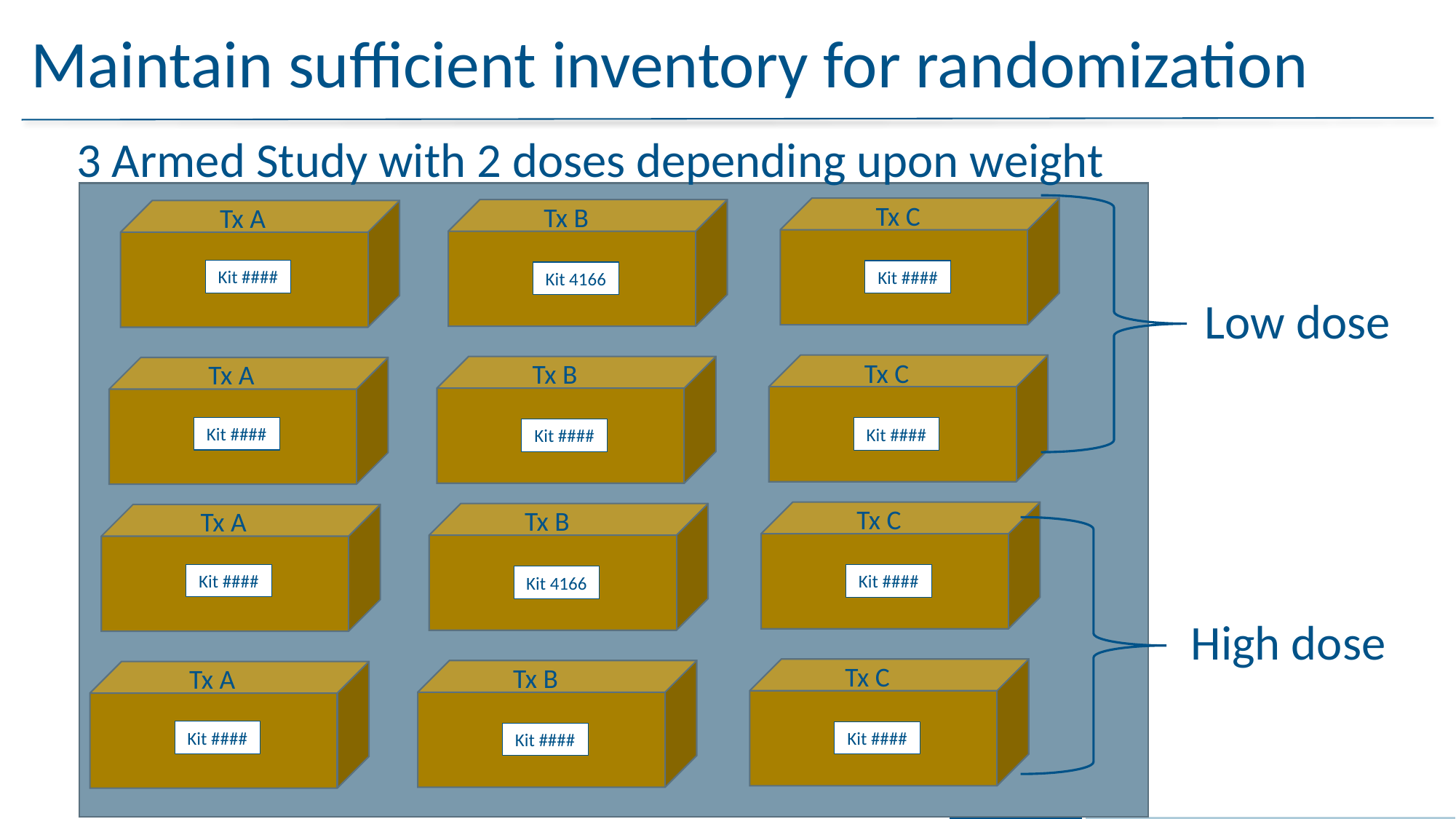

# Maintain sufficient inventory for randomization
3 Armed Study with 2 doses depending upon weight

Tx C

Kit ####
Tx B

Kit 4166
Tx A

Kit ####

Low dose
Tx C

Kit ####
Tx B

Kit ####
Tx A

Kit ####
Tx C

Kit ####
Tx B

Kit 4166
Tx A

Kit ####

High dose
Tx C

Kit ####
Tx B

Kit ####
Tx A

Kit ####
- 12 -